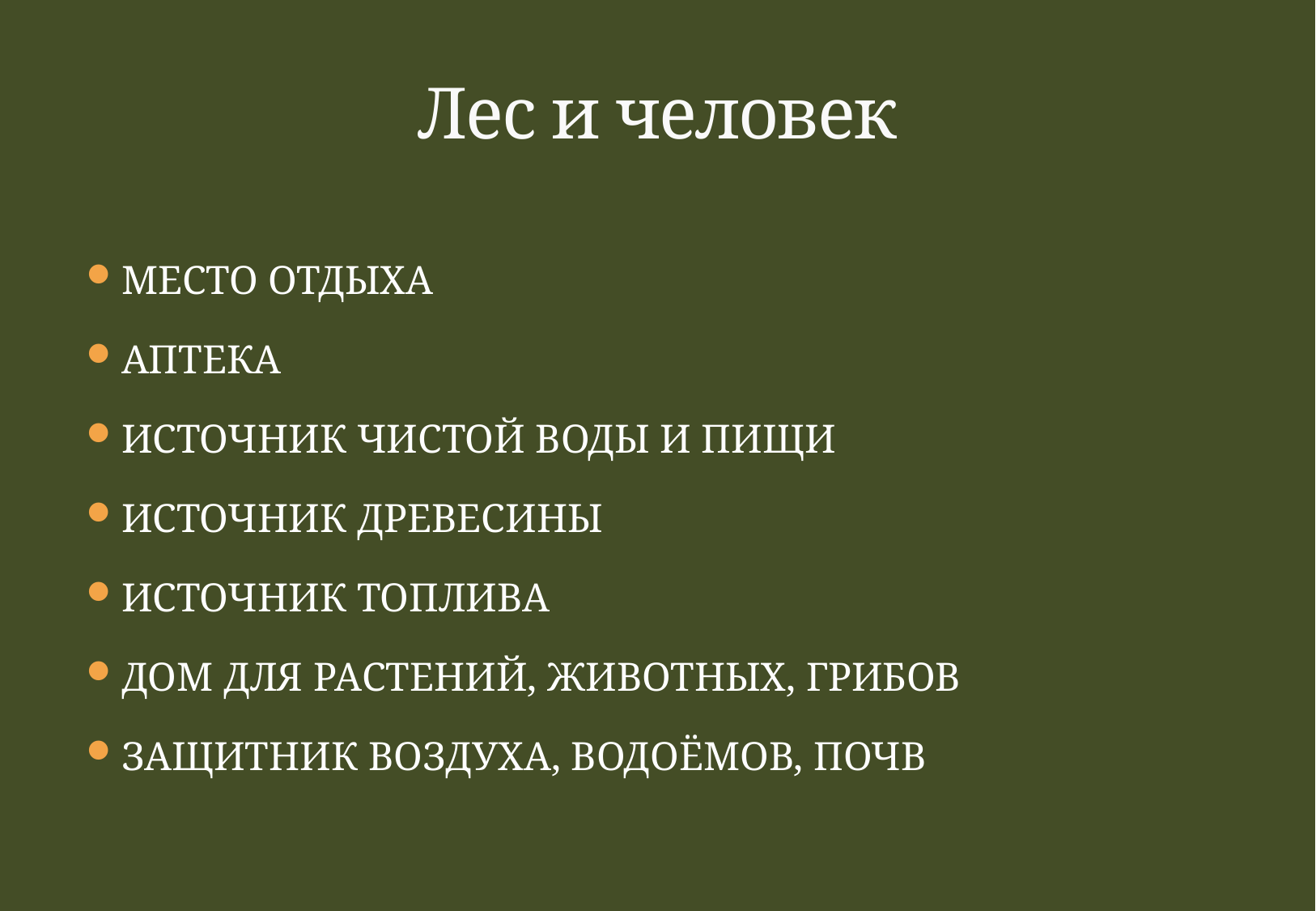

# Лес и человек
МЕСТО ОТДЫХА
АПТЕКА
ИСТОЧНИК ЧИСТОЙ ВОДЫ И ПИЩИ
ИСТОЧНИК ДРЕВЕСИНЫ
ИСТОЧНИК ТОПЛИВА
ДОМ ДЛЯ РАСТЕНИЙ, ЖИВОТНЫХ, ГРИБОВ
ЗАЩИТНИК ВОЗДУХА, ВОДОЁМОВ, ПОЧВ